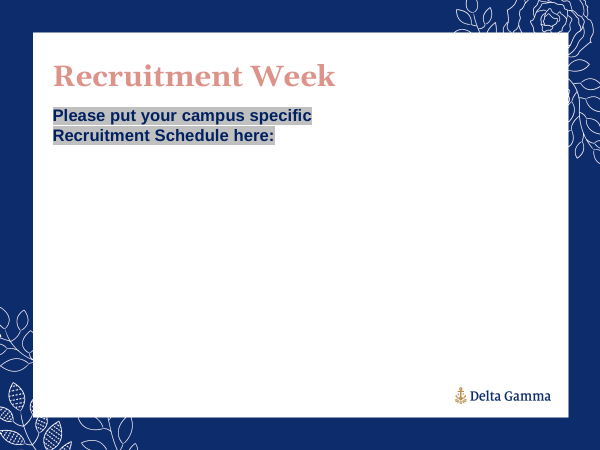

Recruitment Week
Please put your campus specific Recruitment Schedule here: